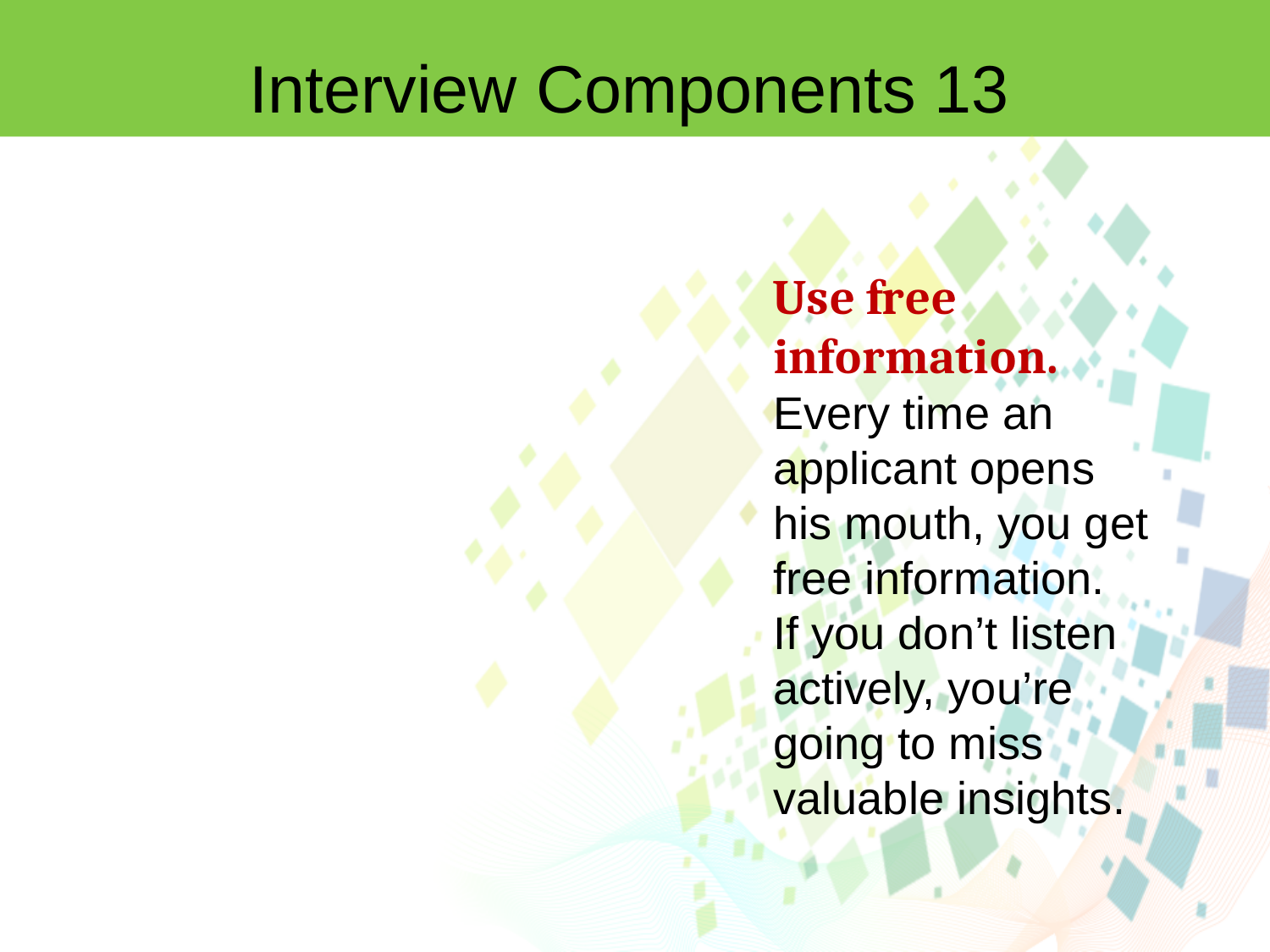

Interview Components 13
Use free information.
Every time an applicant opens his mouth, you get free information.
If you don’t listen actively, you’re going to miss valuable insights.